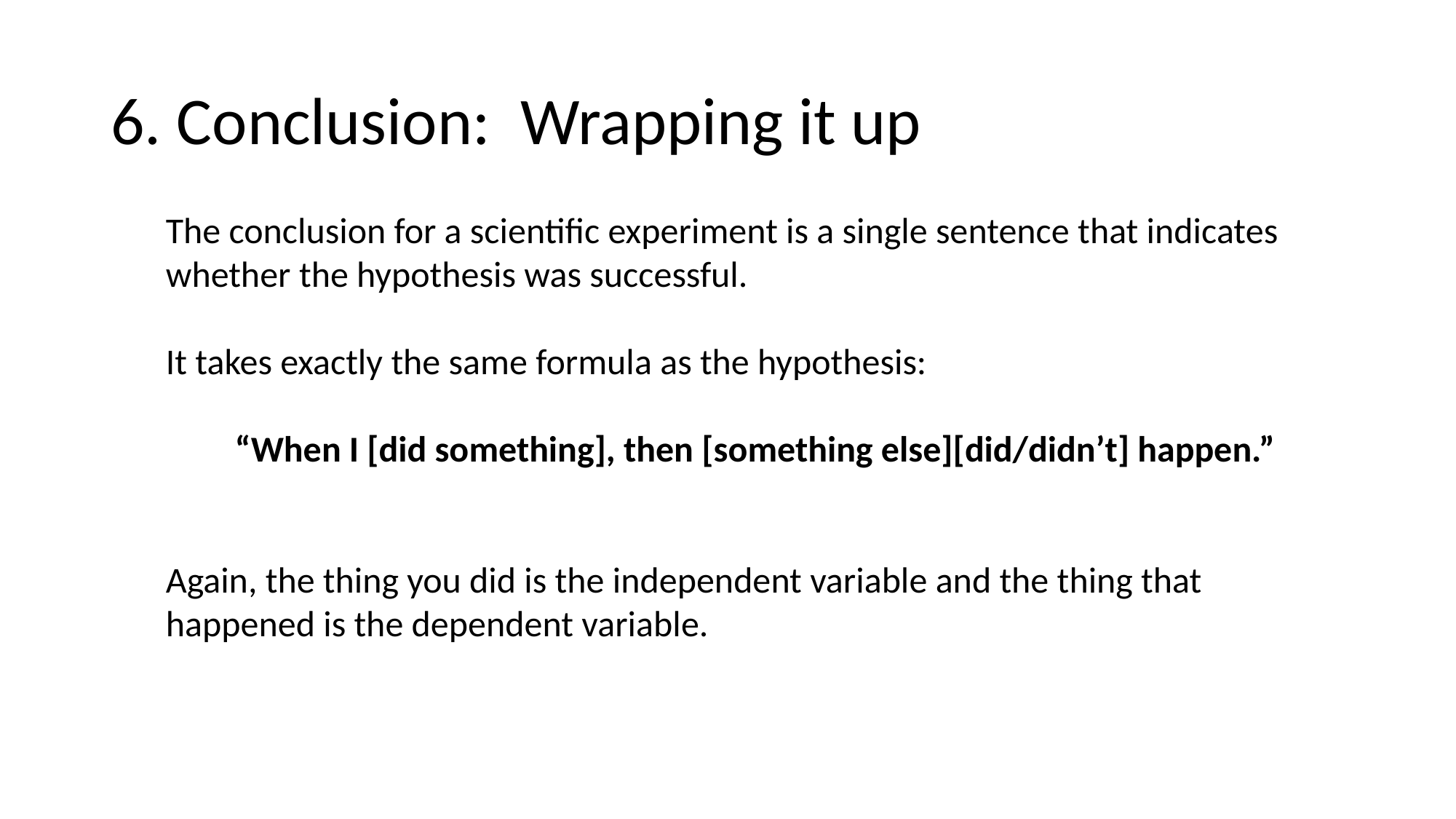

# 6. Conclusion:  Wrapping it up
The conclusion for a scientific experiment is a single sentence that indicates whether the hypothesis was successful.

It takes exactly the same formula as the hypothesis:

“When I [did something], then [something else][did/didn’t] happen.”

Again, the thing you did is the independent variable and the thing that happened is the dependent variable.